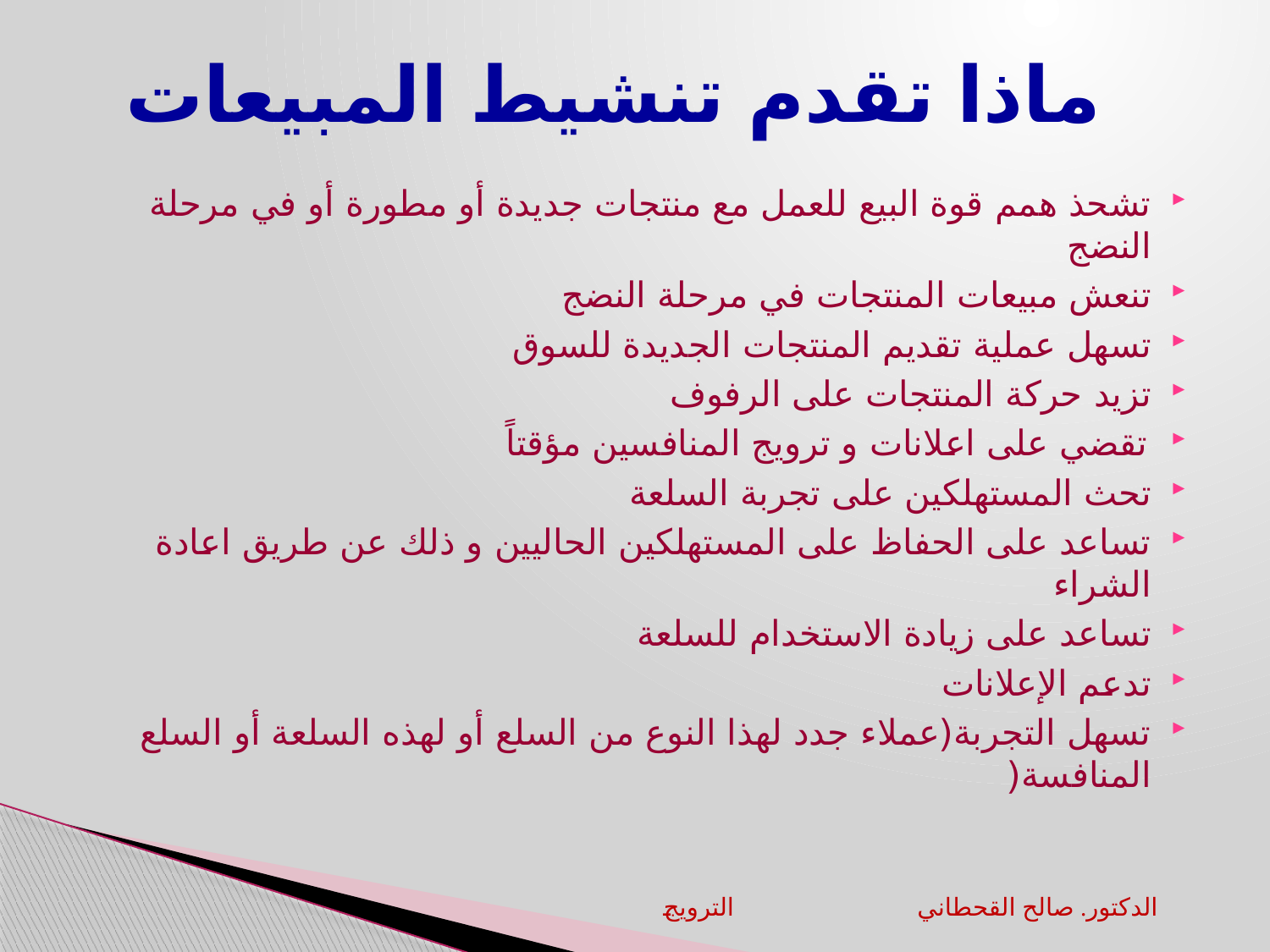

# ماذا تقدم تنشيط المبيعات
تشحذ همم قوة البيع للعمل مع منتجات جديدة أو مطورة أو في مرحلة النضج
تنعش مبيعات المنتجات في مرحلة النضج
تسهل عملية تقديم المنتجات الجديدة للسوق
تزيد حركة المنتجات على الرفوف
تقضي على اعلانات و ترويج المنافسين مؤقتاً
تحث المستهلكين على تجربة السلعة
تساعد على الحفاظ على المستهلكين الحاليين و ذلك عن طريق اعادة الشراء
تساعد على زيادة الاستخدام للسلعة
تدعم الإعلانات
تسهل التجربة(عملاء جدد لهذا النوع من السلع أو لهذه السلعة أو السلع المنافسة(
الترويج		الدكتور. صالح القحطاني